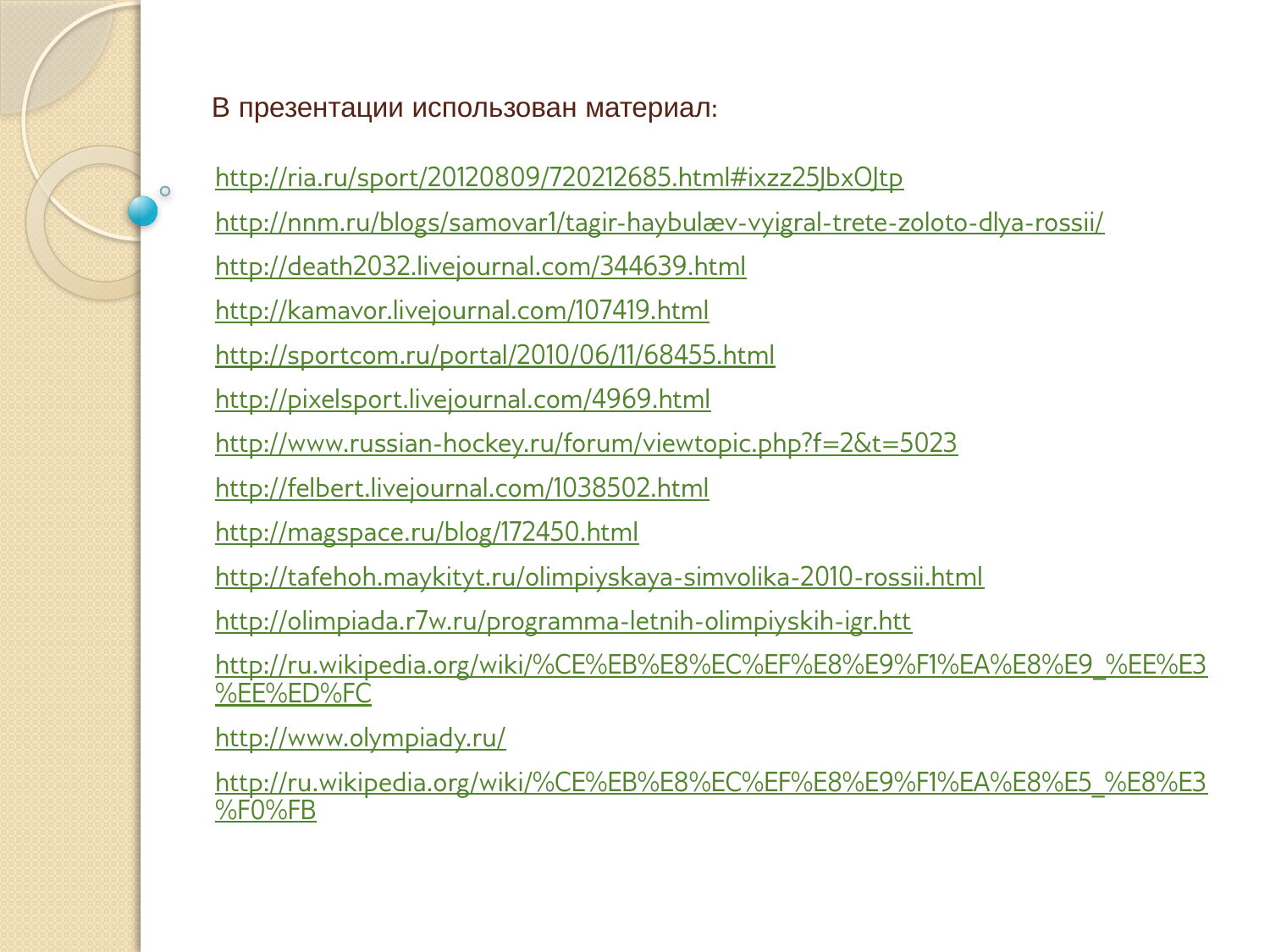

# В презентации использован материал:
http://ria.ru/sport/20120809/720212685.html#ixzz25JbxOJtp
http://nnm.ru/blogs/samovar1/tagir-haybulaev-vyigral-trete-zoloto-dlya-rossii/
http://death2032.livejournal.com/344639.html
http://kamavor.livejournal.com/107419.html
http://sportcom.ru/portal/2010/06/11/68455.html
http://pixelsport.livejournal.com/4969.html
http://www.russian-hockey.ru/forum/viewtopic.php?f=2&t=5023
http://felbert.livejournal.com/1038502.html
http://magspace.ru/blog/172450.html
http://tafehoh.maykityt.ru/olimpiyskaya-simvolika-2010-rossii.html
http://olimpiada.r7w.ru/programma-letnih-olimpiyskih-igr.htt
http://ru.wikipedia.org/wiki/%CE%EB%E8%EC%EF%E8%E9%F1%EA%E8%E9_%EE%E3%EE%ED%FC
http://www.olympiady.ru/
http://ru.wikipedia.org/wiki/%CE%EB%E8%EC%EF%E8%E9%F1%EA%E8%E5_%E8%E3%F0%FB